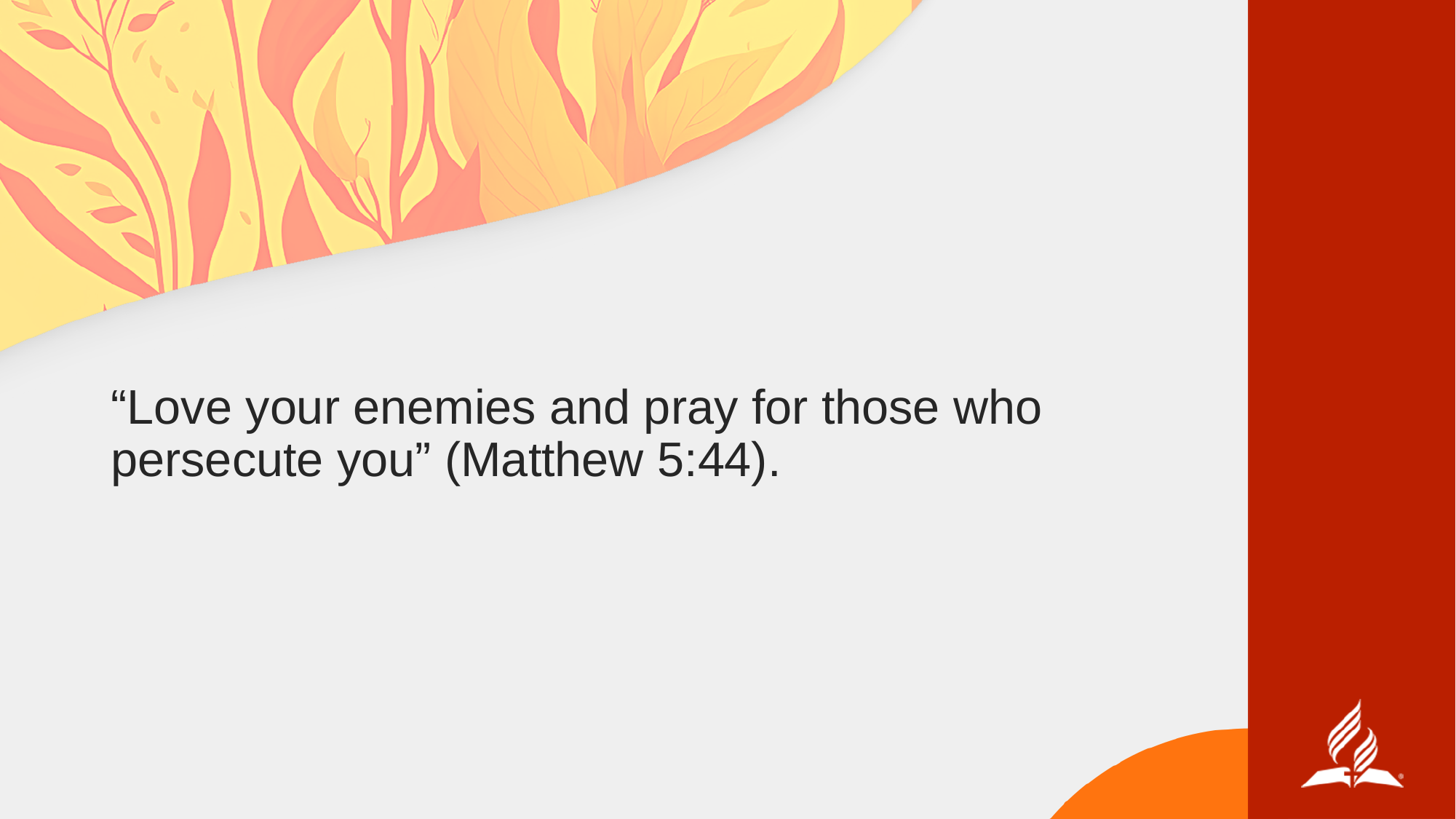

“Love your enemies and pray for those who persecute you” (Matthew 5:44).